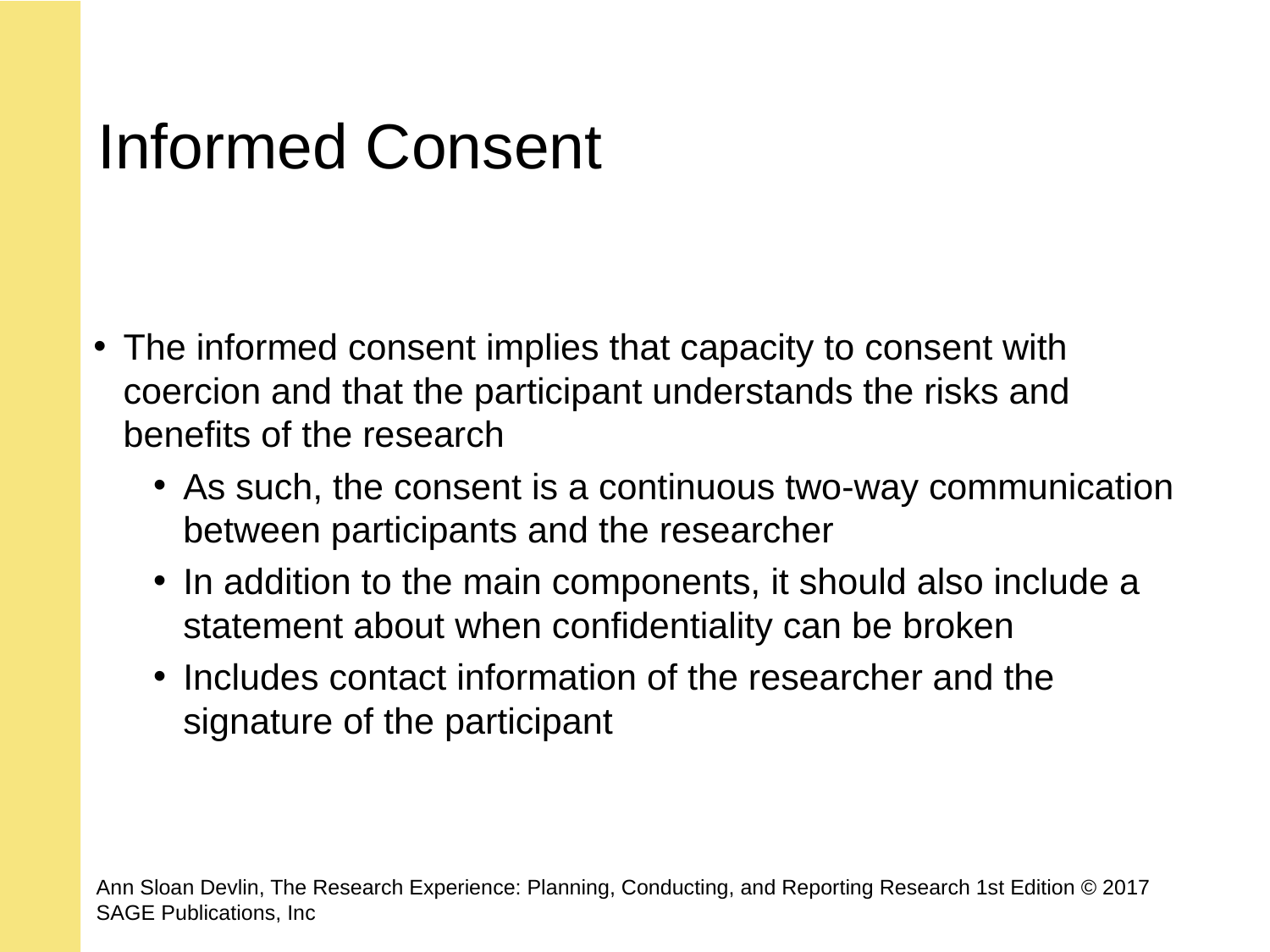

# Informed Consent
The informed consent implies that capacity to consent with coercion and that the participant understands the risks and benefits of the research
As such, the consent is a continuous two-way communication between participants and the researcher
In addition to the main components, it should also include a statement about when confidentiality can be broken
Includes contact information of the researcher and the signature of the participant